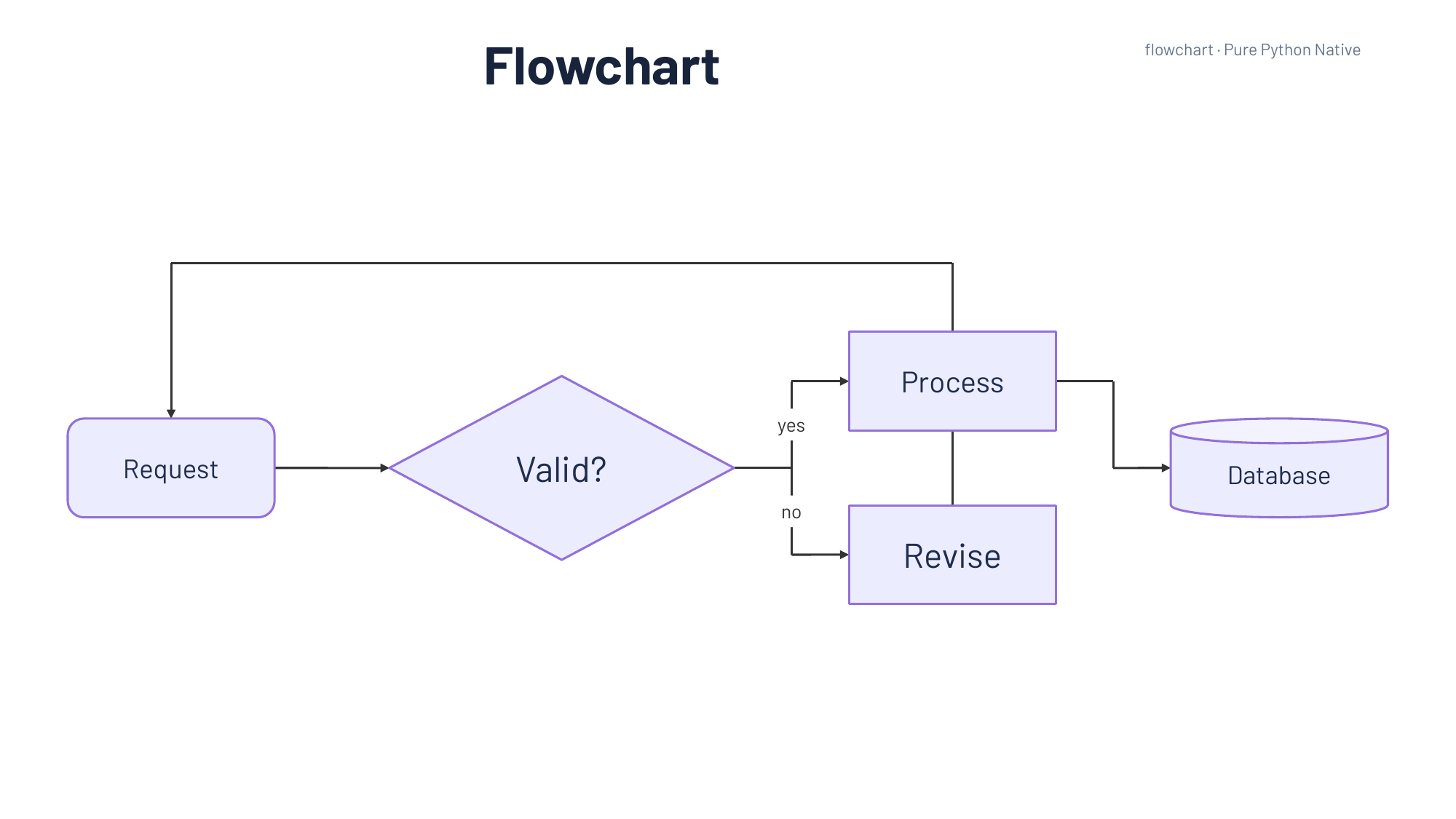

Flowchart
flowchart · Pure Python Native
Process
Valid?
yes
Request
Database
no
Revise